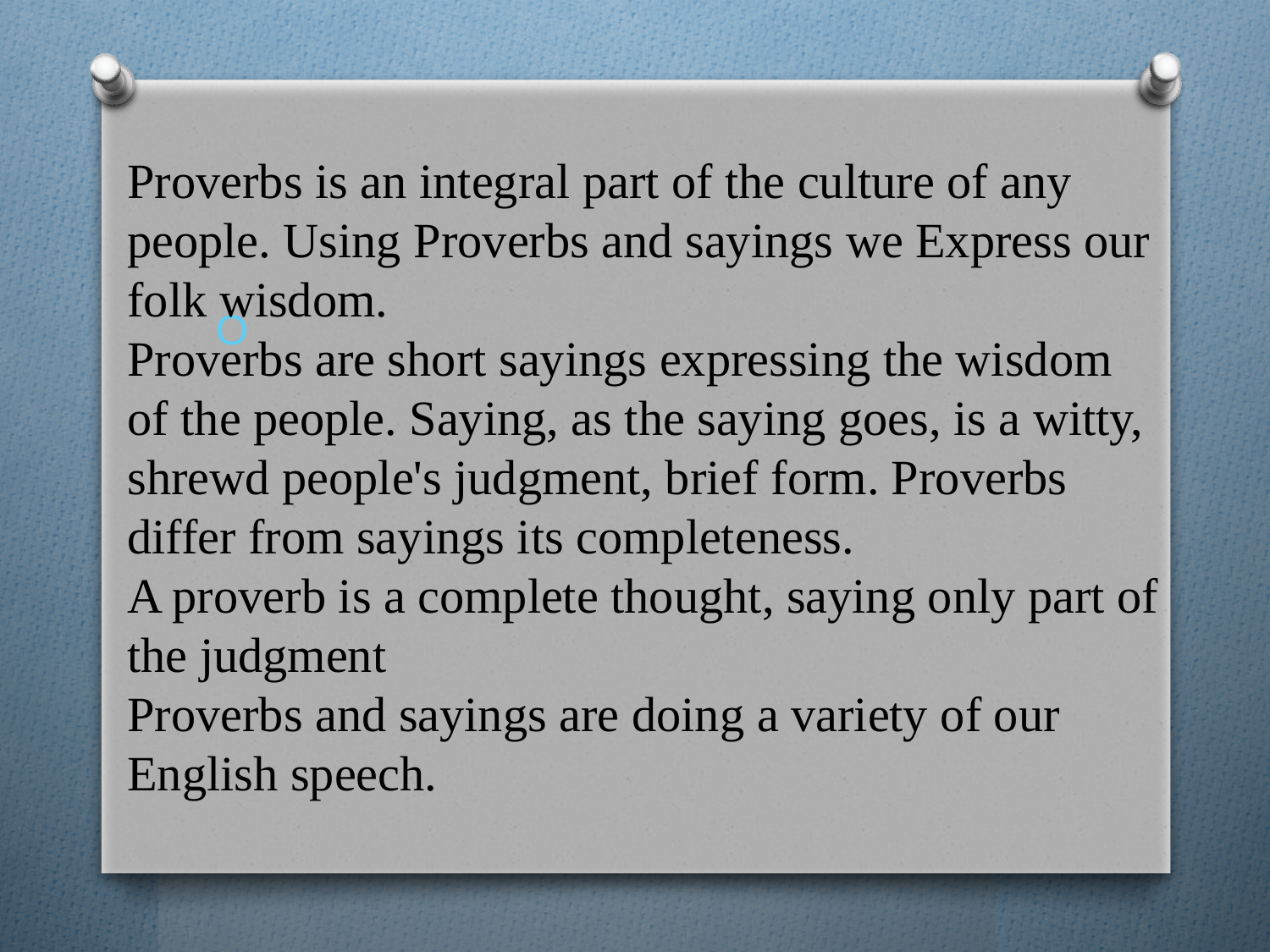

Proverbs is an integral part of the culture of any people. Using Proverbs and sayings we Express our folk wisdom.
Proverbs are short sayings expressing the wisdom of the people. Saying, as the saying goes, is a witty, shrewd people's judgment, brief form. Proverbs differ from sayings its completeness.
A proverb is a complete thought, saying only part of the judgment
Proverbs and sayings are doing a variety of our English speech.